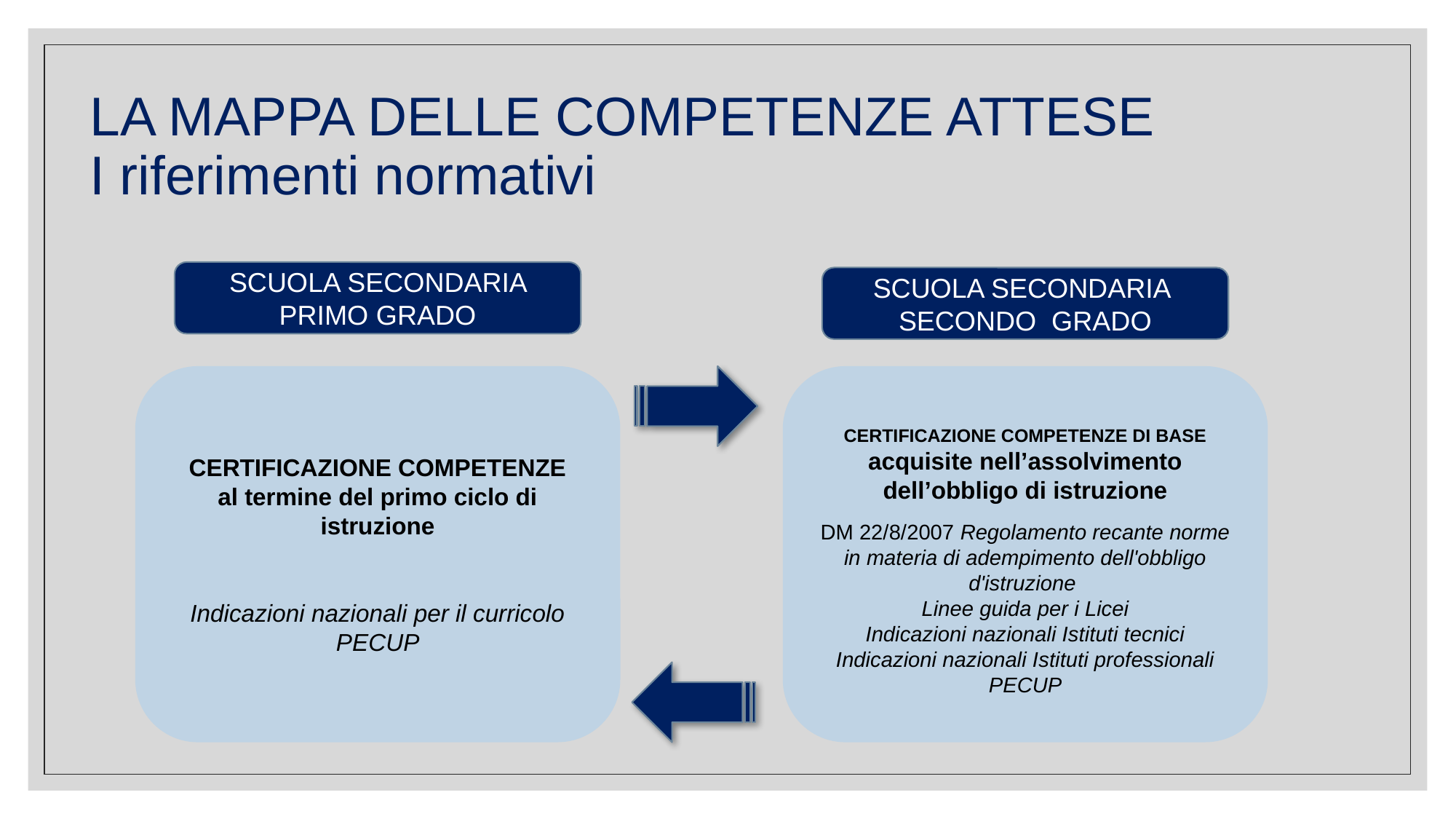

# LA MAPPA DELLE COMPETENZE ATTESE I riferimenti normativi
SCUOLA SECONDARIA PRIMO GRADO
SCUOLA SECONDARIA  SECONDO  GRADO
CERTIFICAZIONE COMPETENZE
al termine del primo ciclo di istruzione

Indicazioni nazionali per il curricolo
PECUP

CERTIFICAZIONE COMPETENZE DI BASE acquisite nell’assolvimento dell’obbligo di istruzione

DM 22/8/2007 Regolamento recante norme in materia di adempimento dell'obbligo d'istruzione
Linee guida per i Licei
Indicazioni nazionali Istituti tecnici
Indicazioni nazionali Istituti professionali
PECUP